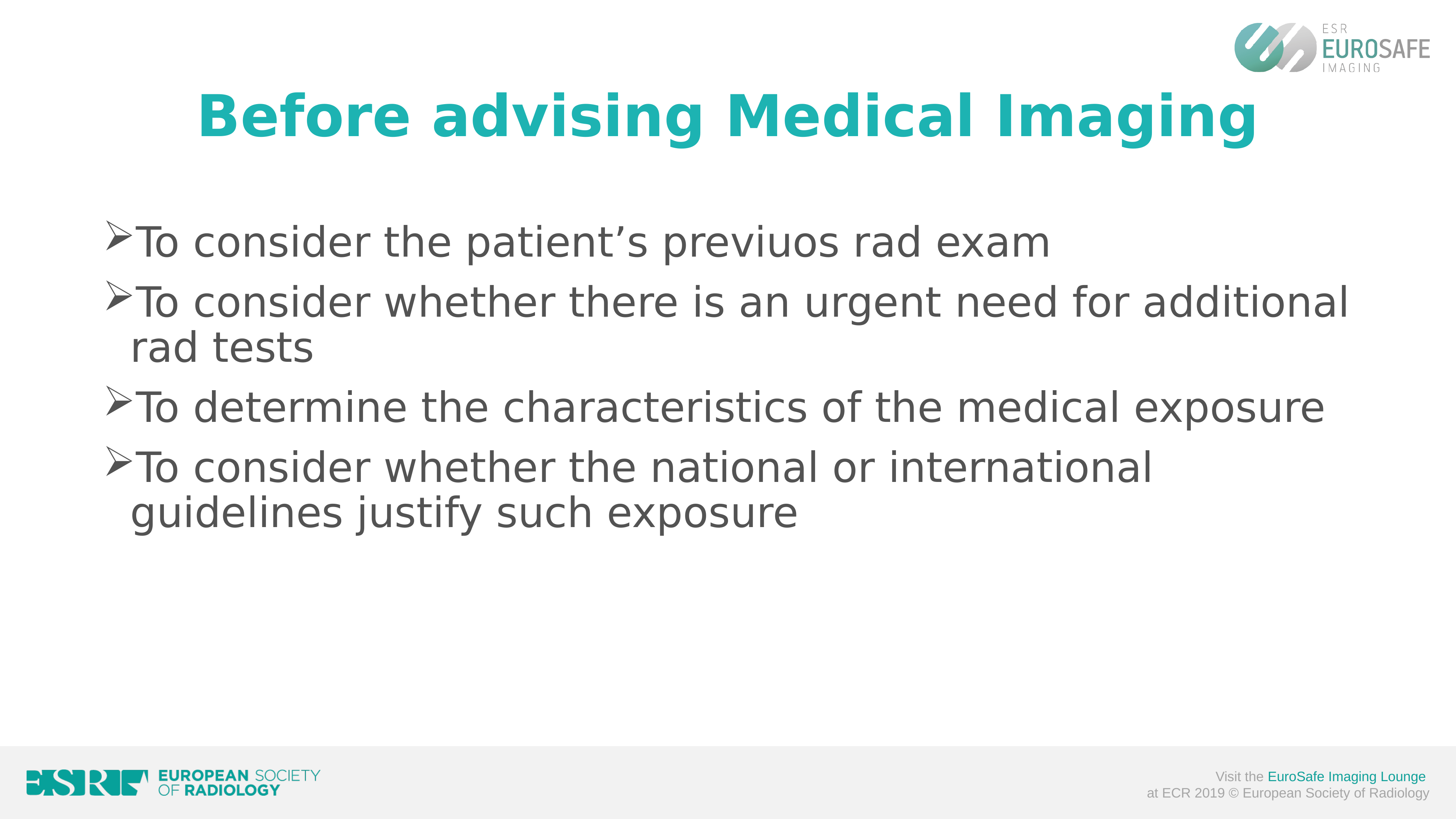

# Before advising Medical Imaging
To consider the patient’s previuos rad exam
To consider whether there is an urgent need for additional rad tests
To determine the characteristics of the medical exposure
To consider whether the national or international guidelines justify such exposure